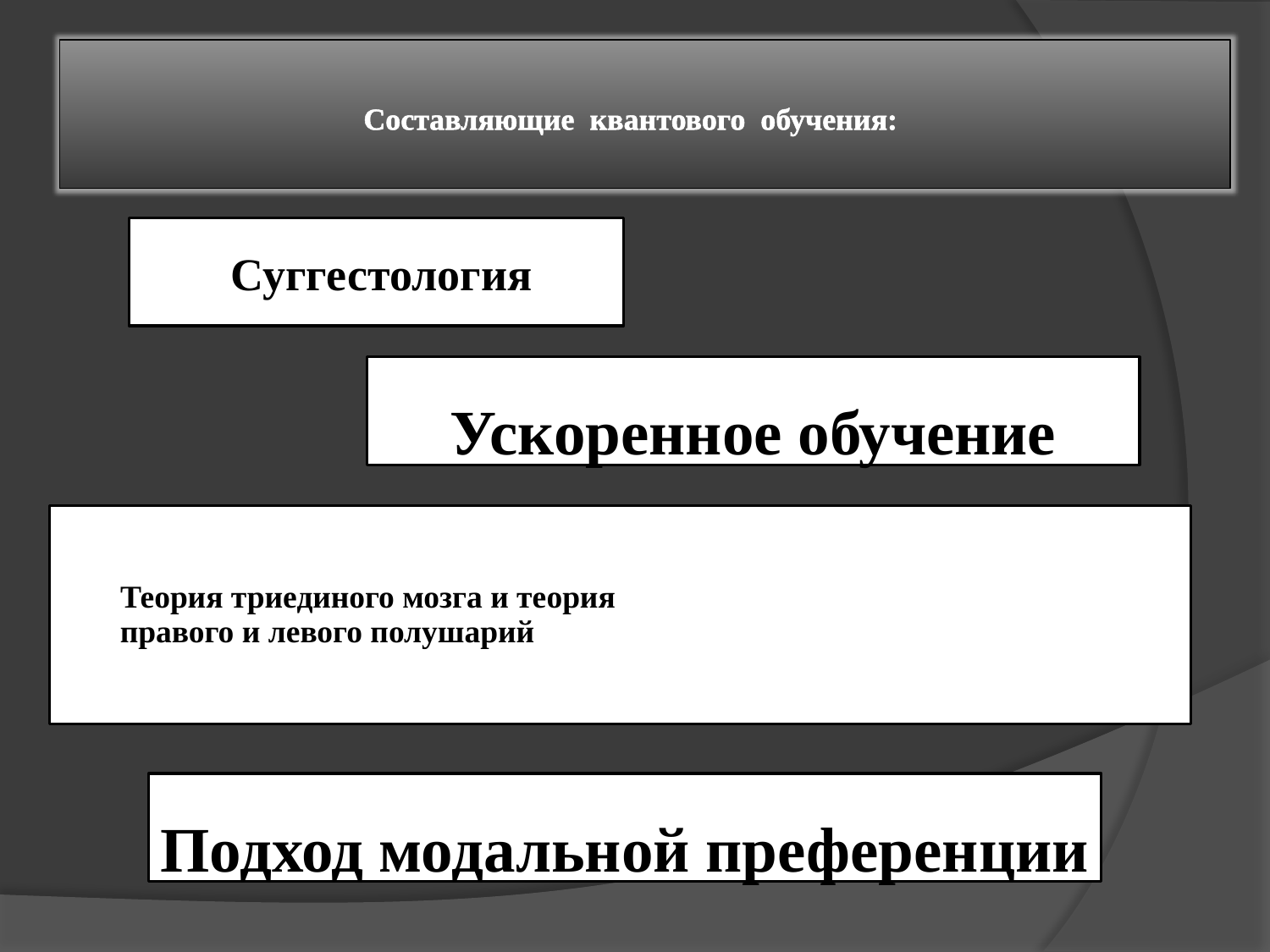

Составляющие  квантового  обучения:
        Суггестология
Ускоренное обучение
# Теория триединого мозга и теория правого и левого полушарий
Подход модальной преференции